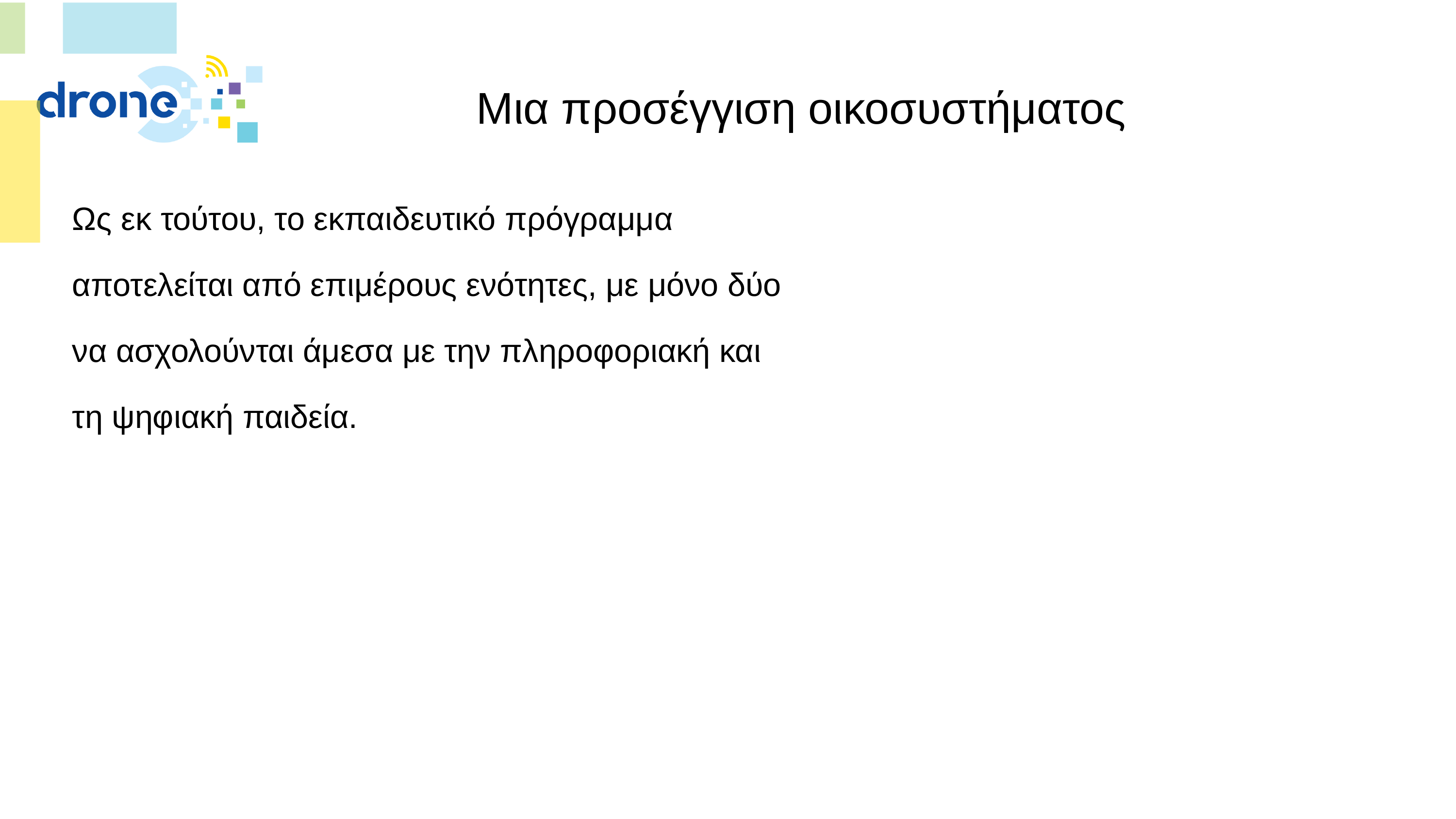

# Μια προσέγγιση οικοσυστήματος

Ως εκ τούτου, το εκπαιδευτικό πρόγραμμα αποτελείται από επιμέρους ενότητες, με μόνο δύο να ασχολούνται άμεσα με την πληροφοριακή και τη ψηφιακή παιδεία.